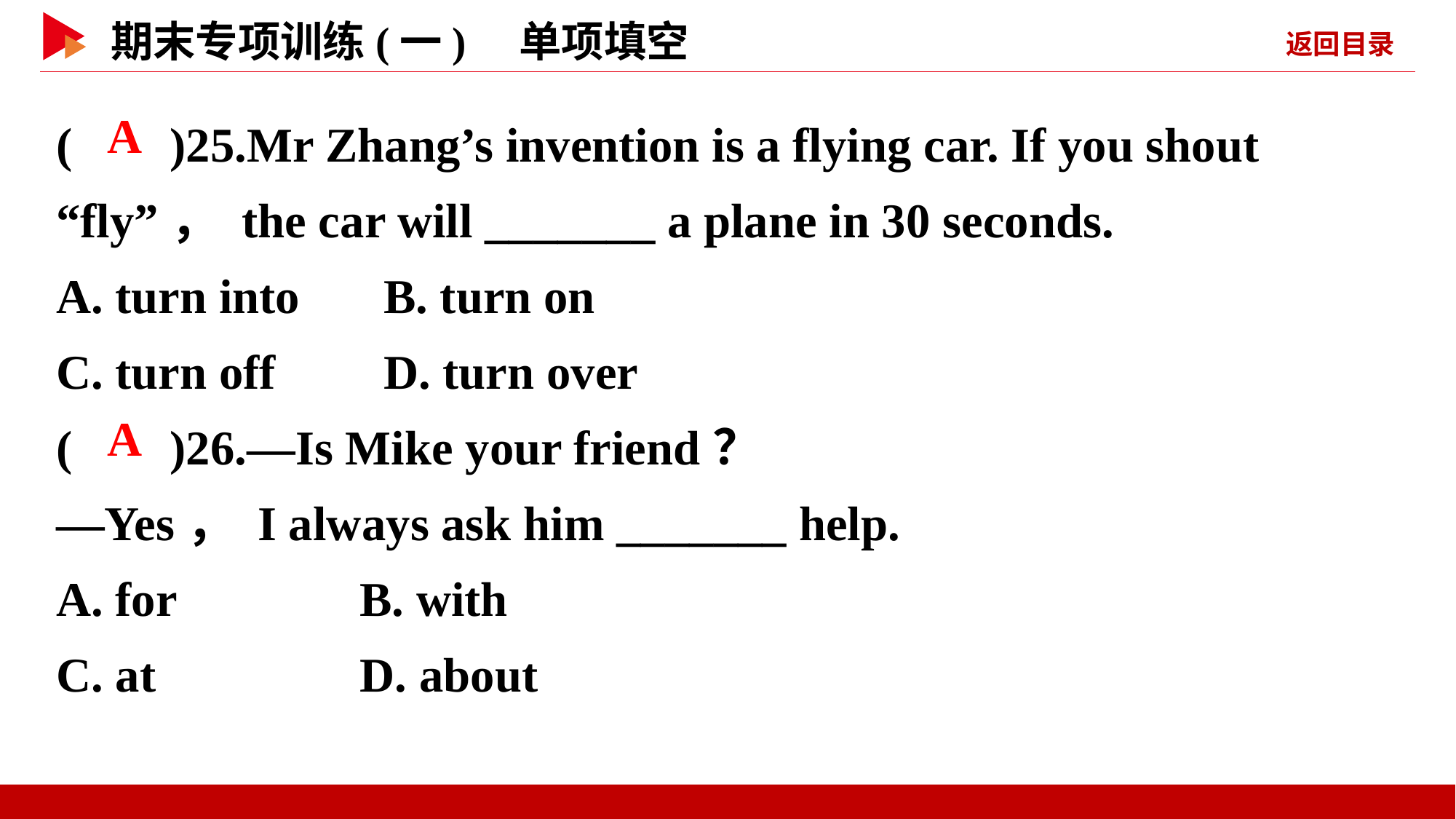

(        )25.Mr Zhang’s invention is a flying car. If you shout “fly”， the car will _______ a plane in 30 seconds.
A. turn into	B. turn on
C. turn off	D. turn over
(        )26.—Is Mike your friend？
—Yes， I always ask him _______ help.
A. for	       B. with
C. at	                D. about
   A
   A